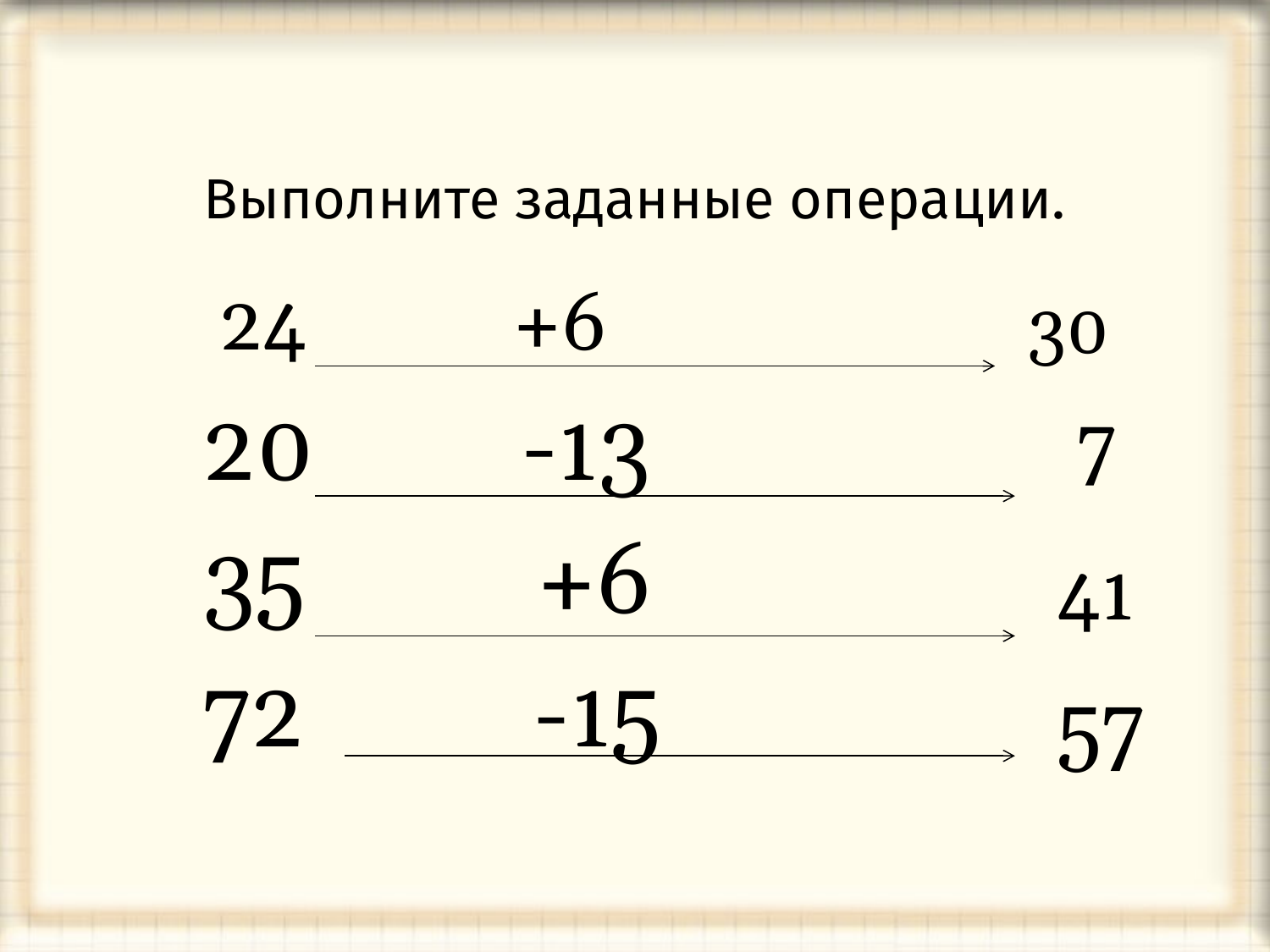

# Выполните заданные операции.
       24           +6
     20         -13
     35          +6
     72          -15
30
7
41
57